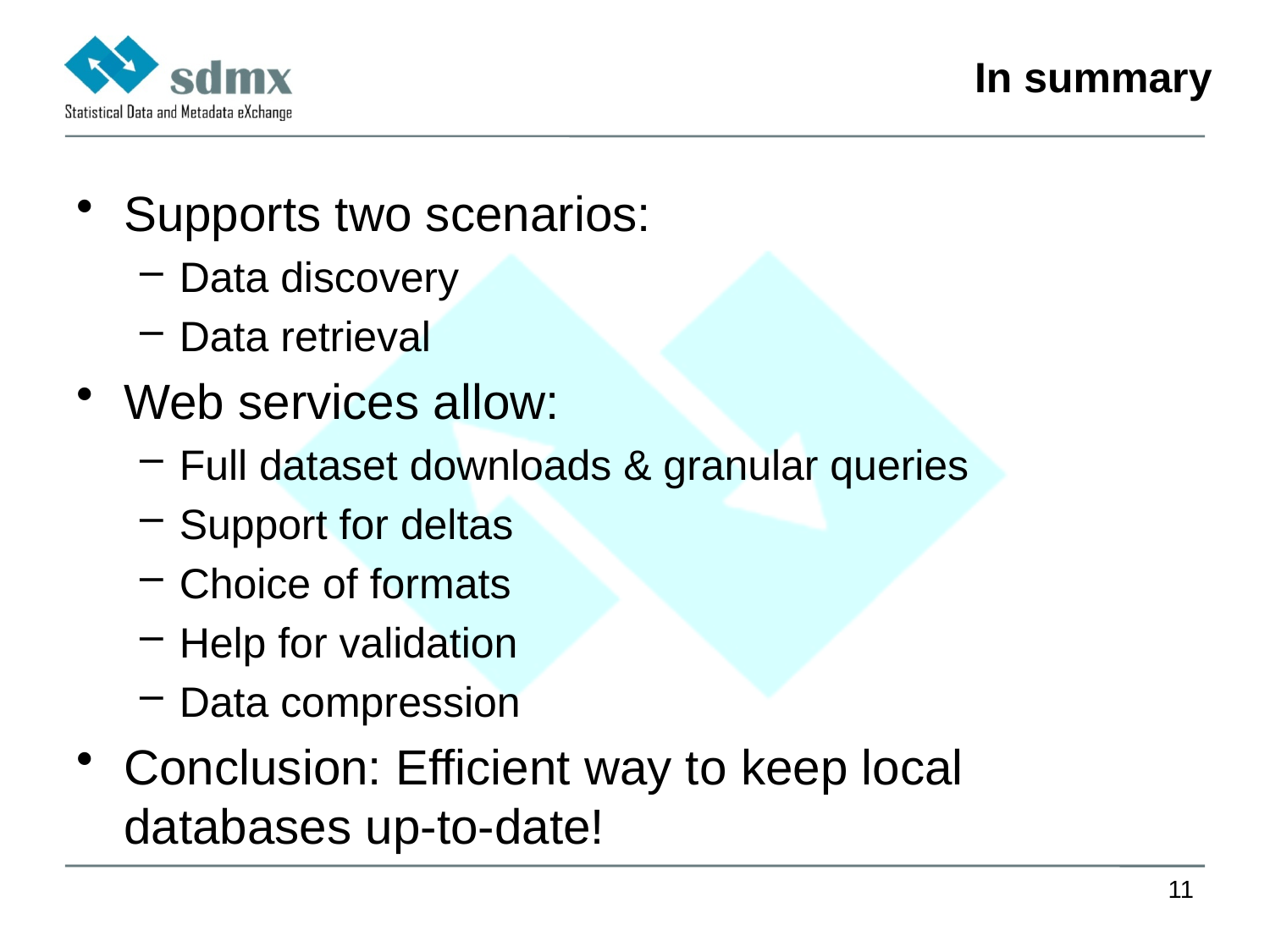

# In summary
Supports two scenarios:
Data discovery
Data retrieval
Web services allow:
Full dataset downloads & granular queries
Support for deltas
Choice of formats
Help for validation
Data compression
Conclusion: Efficient way to keep local databases up-to-date!
11